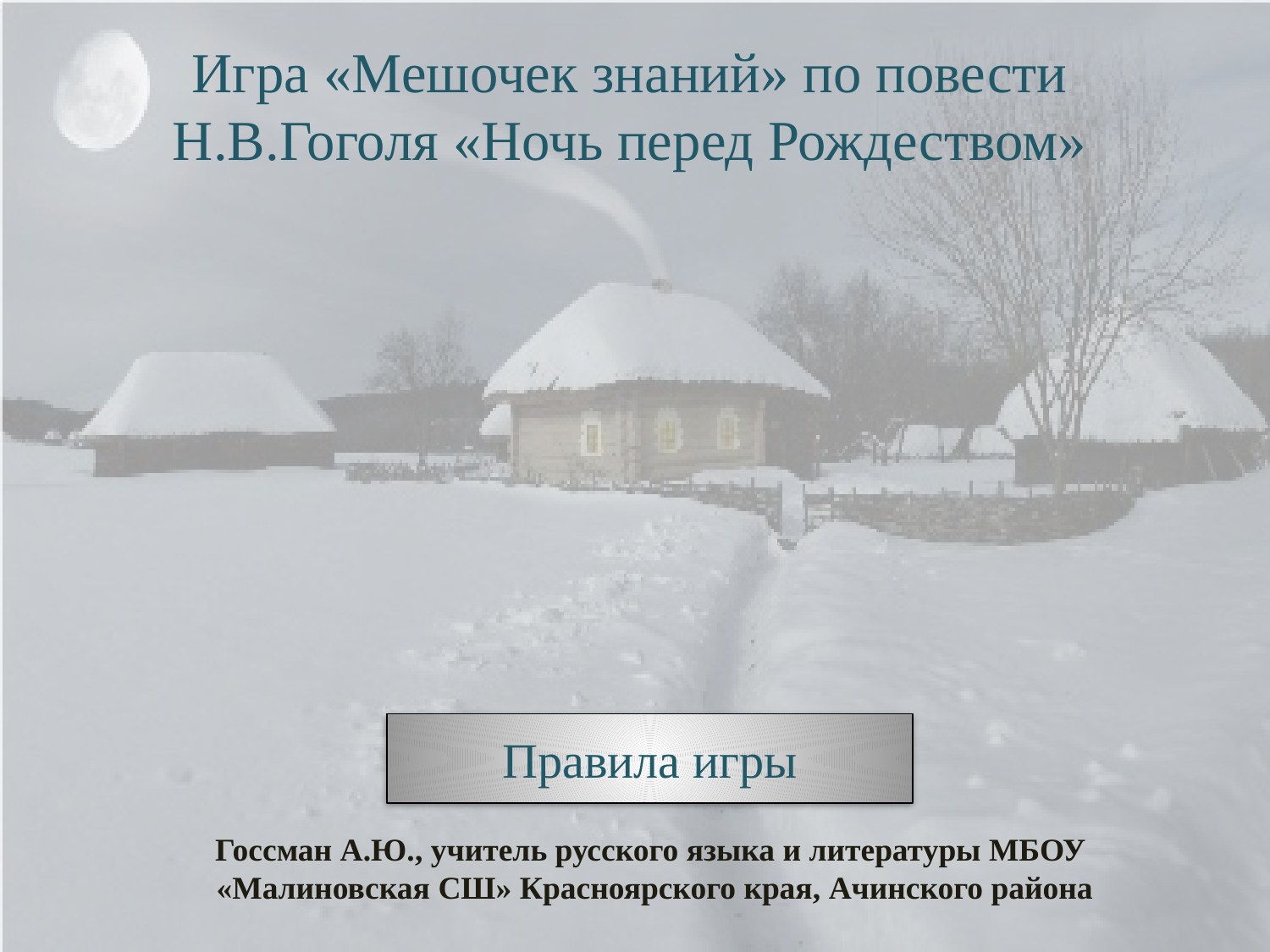

Игра «Мешочек знаний» по повести Н.В.Гоголя «Ночь перед Рождеством»
Правила игры
Госсман А.Ю., учитель русского языка и литературы МБОУ
«Малиновская СШ» Красноярского края, Ачинского района